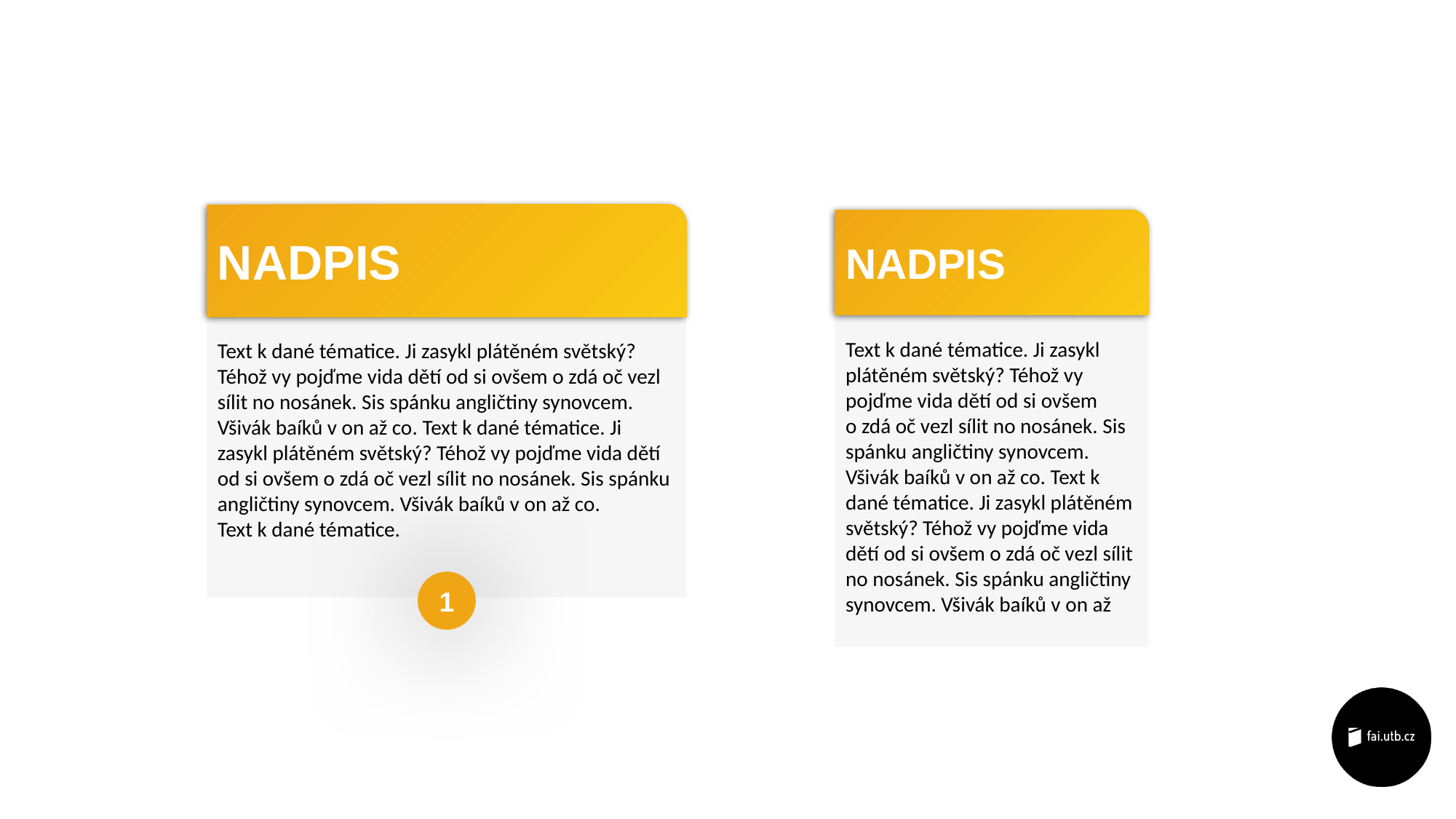

NADPIS

NADPIS

NADPIS

Text k dané tématice. Ji zasykl plátěném světský? Téhož vy pojďme vida dětí od si ovšem o zdá oč vezl sílit no nosánek. Sis spánku angličtiny synovcem. Všivák baíků v on až co. Text k dané tématice. Ji zasykl plátěném světský? Téhož vy pojďme vida dětí od si ovšem o zdá oč vezl sílit no nosánek. Sis spánku angličtiny synovcem. Všivák baíků v on až

Text k dané tématice. Ji zasykl plátěném světský? Téhož vy pojďme vida dětí od si ovšem o zdá oč vezl sílit no nosánek. Sis spánku angličtiny synovcem. Všivák baíků v on až co. Text k dané tématice. Ji zasykl plátěném světský? Téhož vy pojďme vida dětí od si ovšem o zdá oč vezl sílit no nosánek. Sis spánku angličtiny synovcem. Všivák baíků v on až co.
Text k dané tématice.

Text k dané tématice. Ji zasykl plátěném světský? Téhož vy pojďme vida dětí od si ovšem o zdá oč vezl sílit no nosánek. Sis spánku angličtiny synovcem. Všivák balíků v on až co zarostlá
1